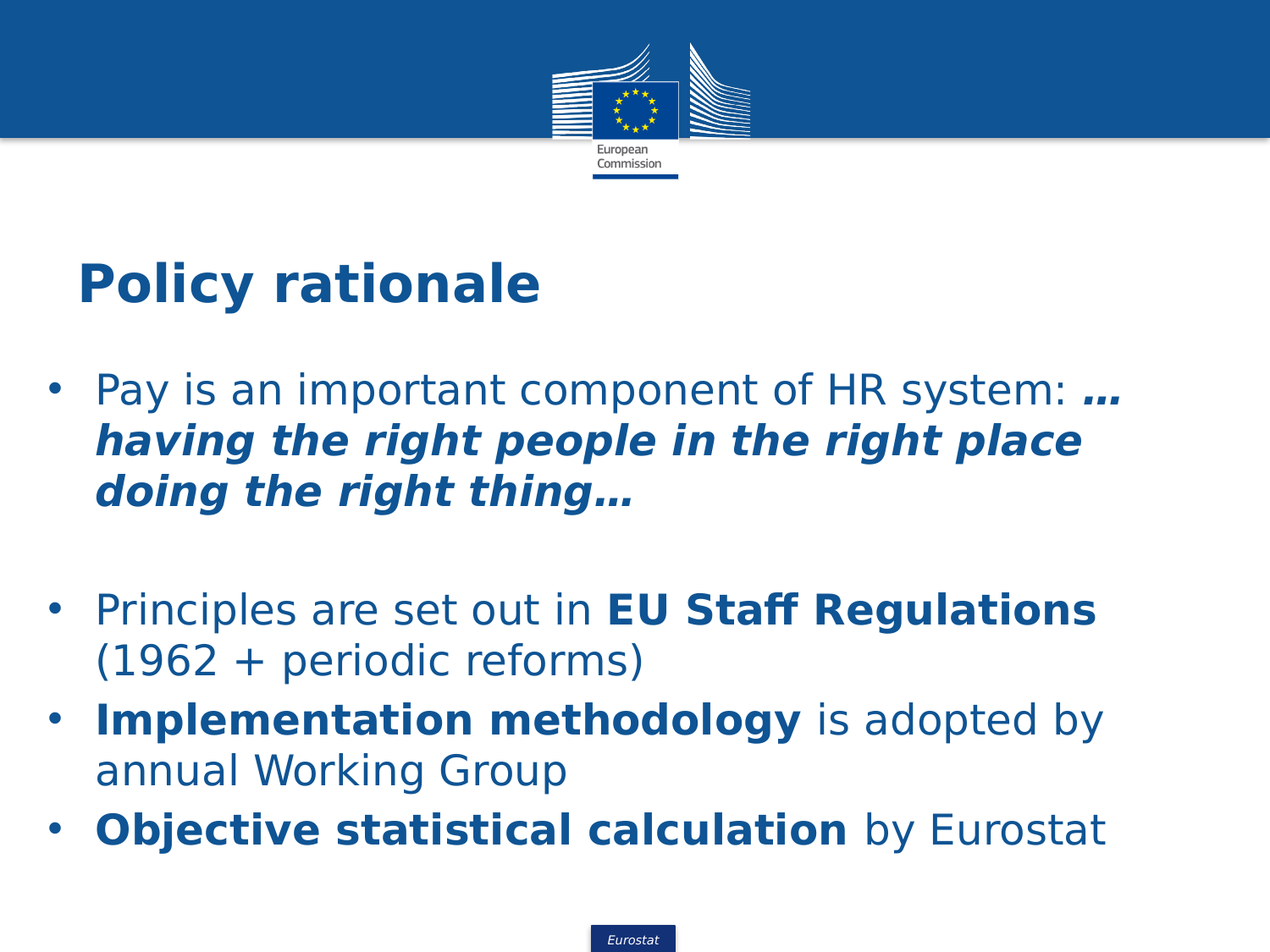

# Policy rationale
Pay is an important component of HR system: …having the right people in the right place doing the right thing…

Principles are set out in EU Staff Regulations (1962 + periodic reforms)
Implementation methodology is adopted by annual Working Group
Objective statistical calculation by Eurostat